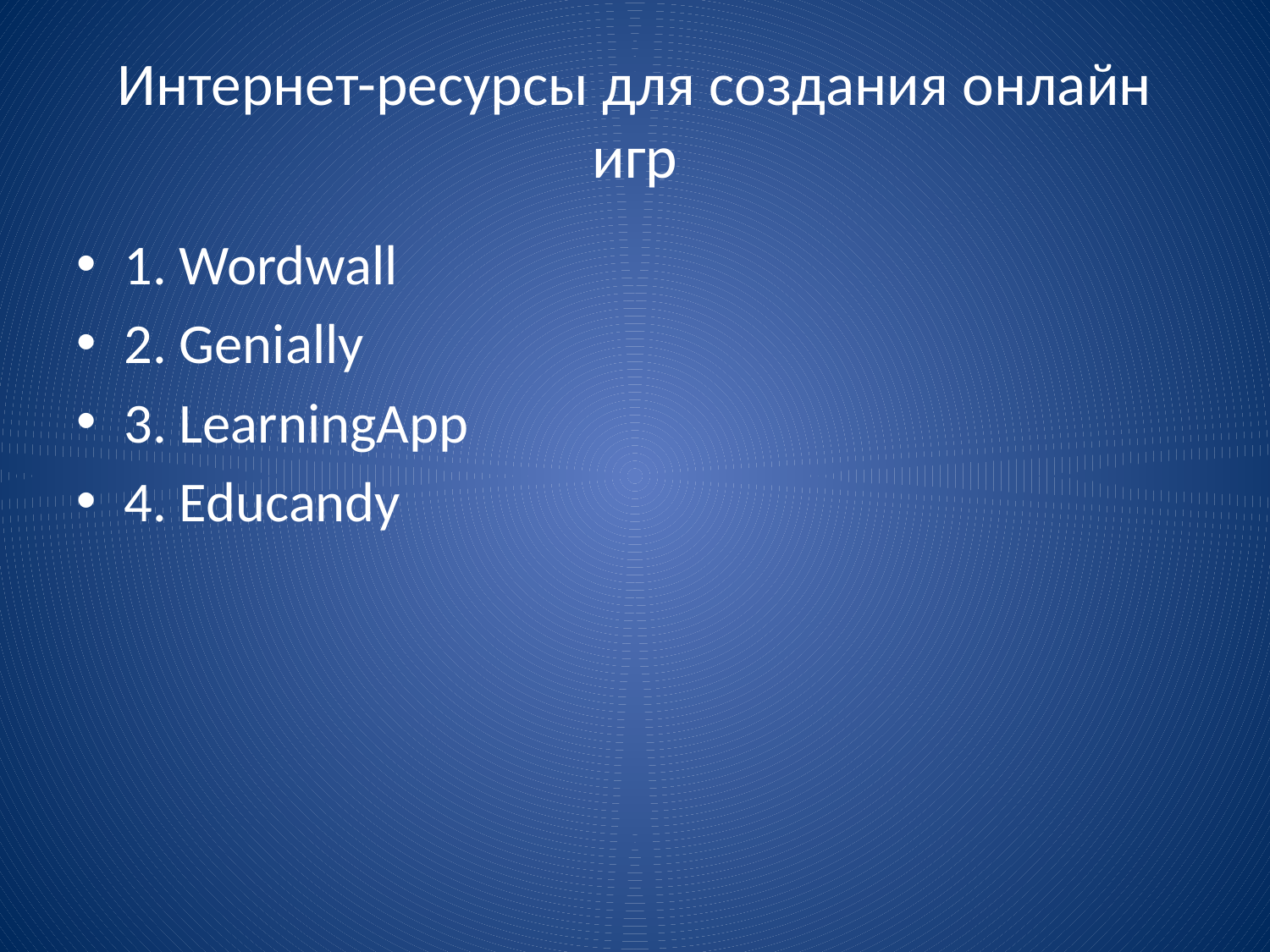

# Интернет-ресурсы для создания онлайн игр
1. Wordwall
2. Genially
3. LearningApp
4. Educandy